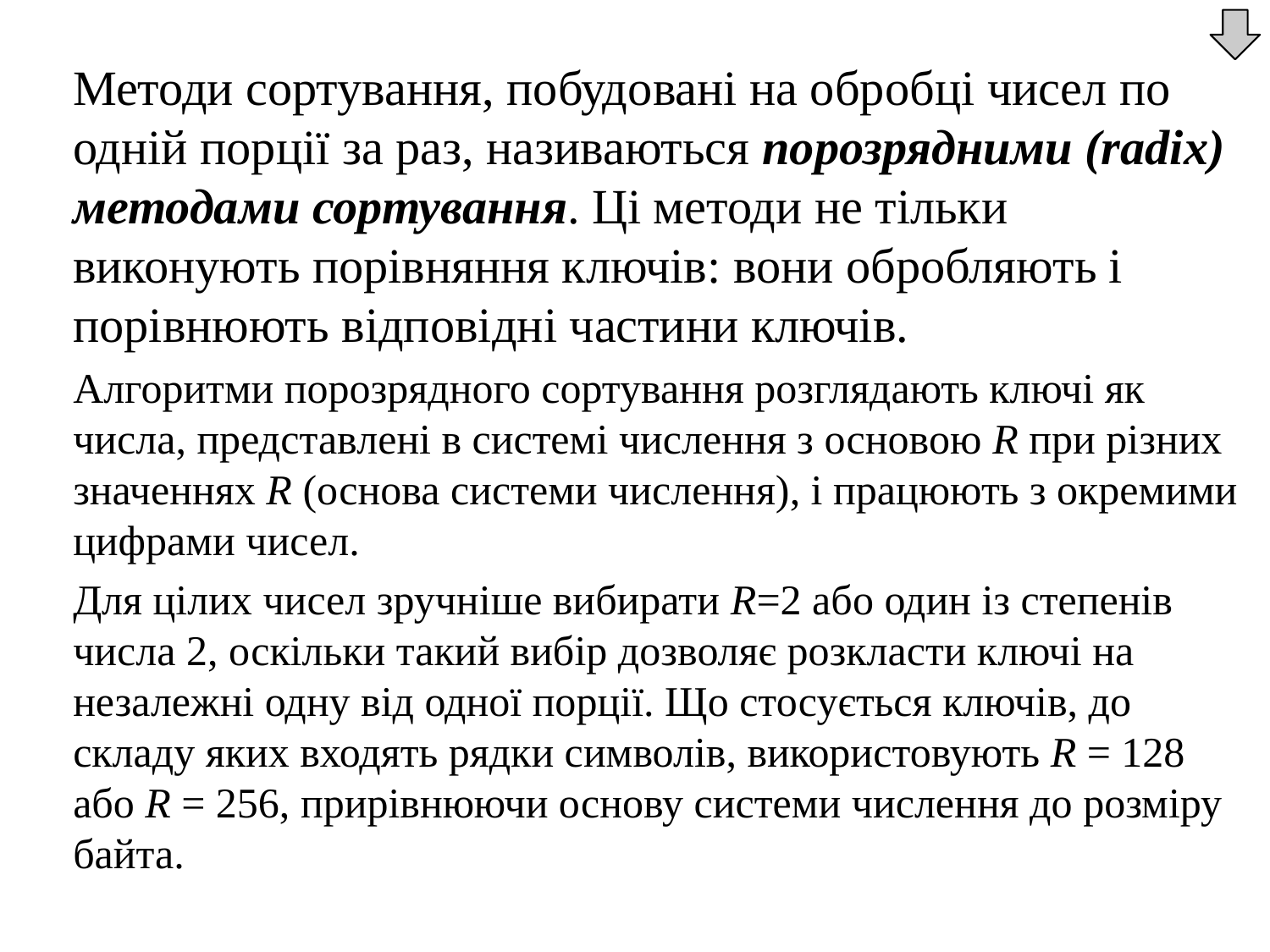

Методи сортування, побудовані на обробці чисел по одній порції за раз, називаються порозрядними (radix) методами сортування. Ці методи не тільки виконують порівняння ключів: вони обробляють і порівнюють відповідні частини ключів.
	Алгоритми порозрядного сортування розглядають ключі як числа, представлені в системі числення з основою R при різних значеннях R (основа системи числення), і працюють з окремими цифрами чисел.
	Для цілих чисел зручніше вибирати R=2 або один із степенів числа 2, оскільки такий вибір дозволяє розкласти ключі на незалежні одну від одної порції. Що стосується ключів, до складу яких входять рядки символів, використовують R = 128 або R = 256, прирівнюючи основу системи числення до розміру байта.